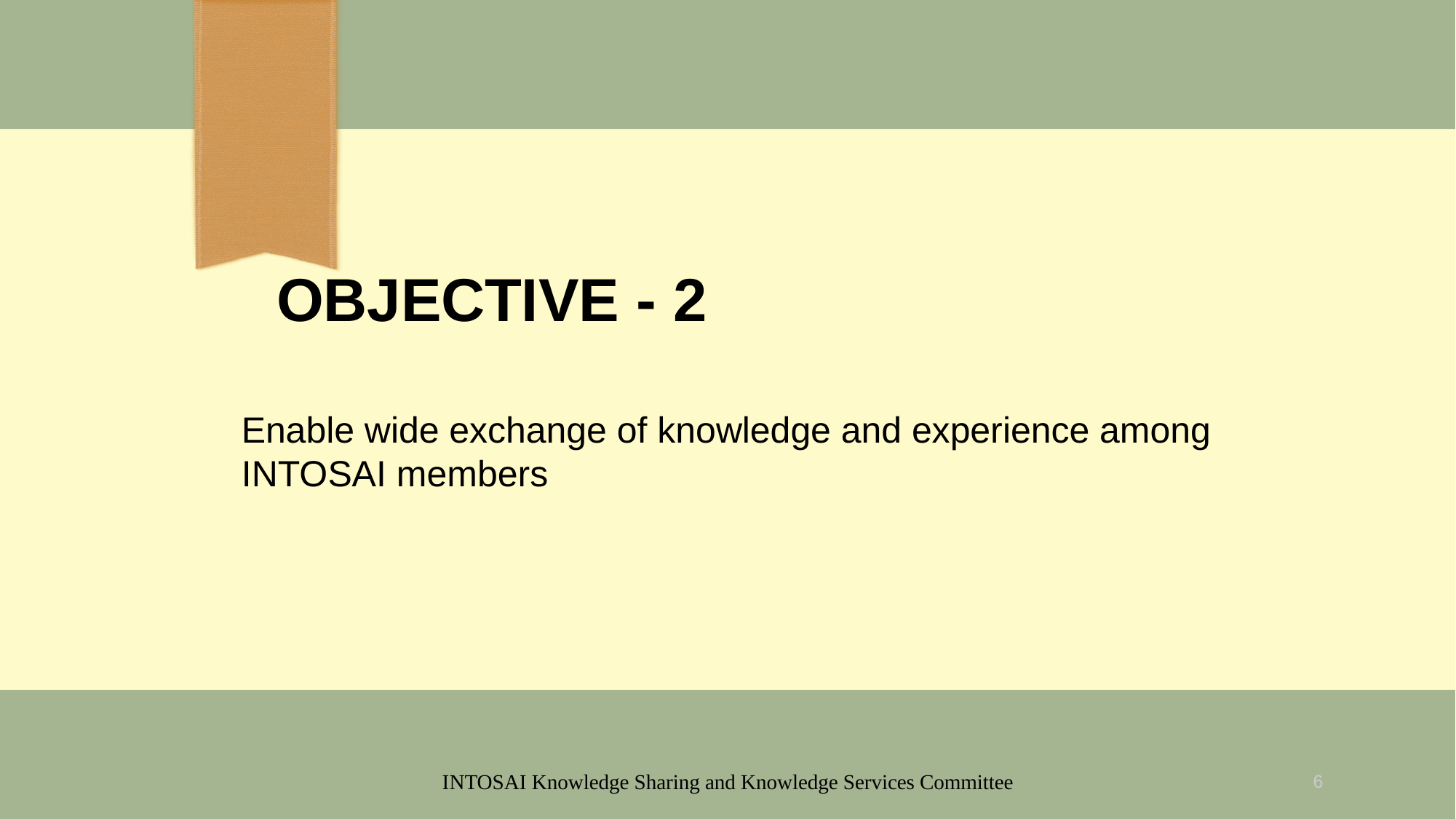

# Objective - 2
Enable wide exchange of knowledge and experience among INTOSAI members

INTOSAI Knowledge Sharing and Knowledge Services Committee
6